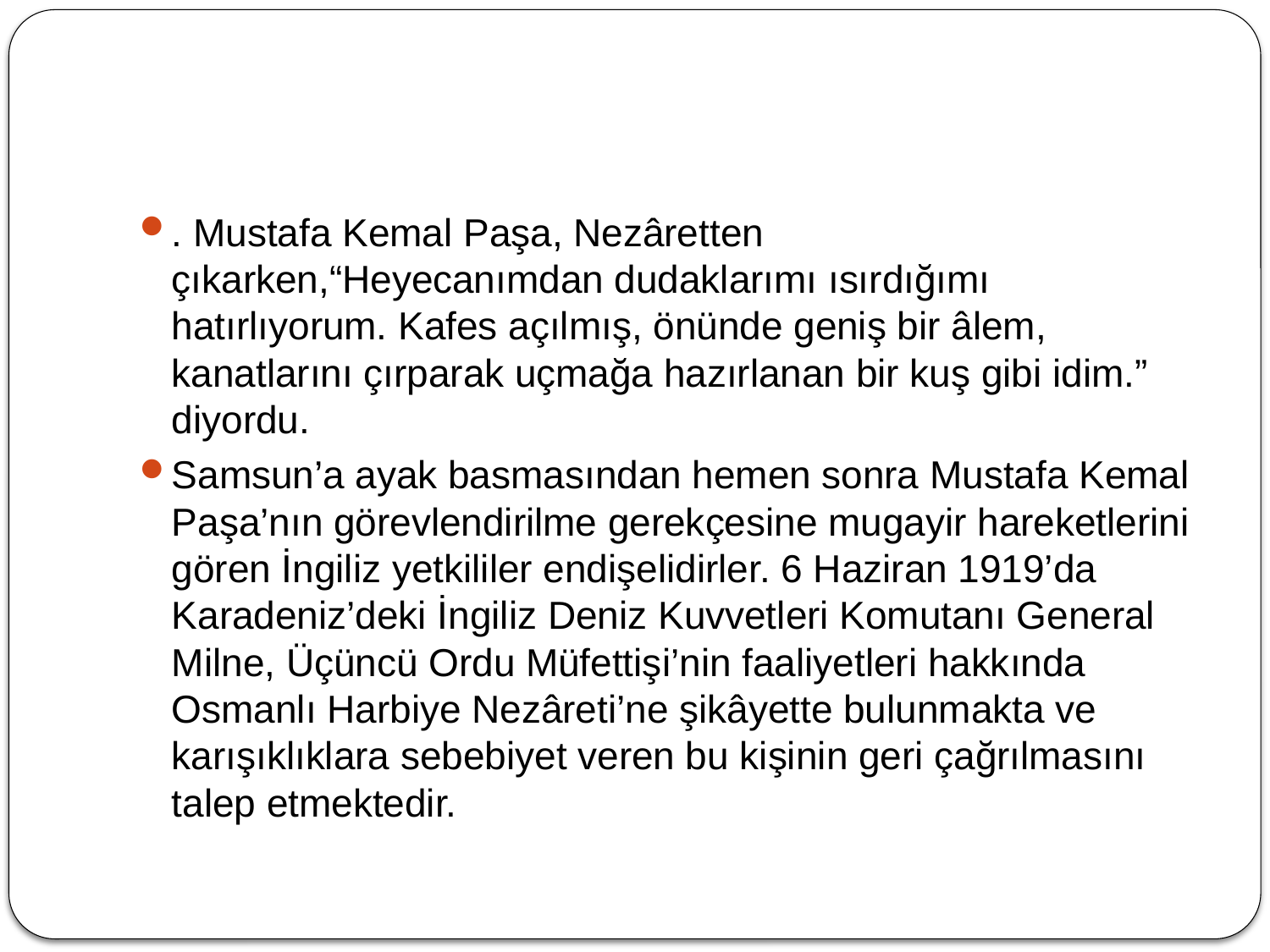

#
. Mustafa Kemal Paşa, Nezâretten çıkarken,“Heyecanımdan dudaklarımı ısırdığımı hatırlıyorum. Kafes açılmış, önünde geniş bir âlem, kanatlarını çırparak uçmağa hazırlanan bir kuş gibi idim.” diyordu.
Samsun’a ayak basmasından hemen sonra Mustafa Kemal Paşa’nın görevlendirilme gerekçesine mugayir hareketlerini gören İngiliz yetkililer endişelidirler. 6 Haziran 1919’da Karadeniz’deki İngiliz Deniz Kuvvetleri Komutanı General Milne, Üçüncü Ordu Müfettişi’nin faaliyetleri hakkında Osmanlı Harbiye Nezâreti’ne şikâyette bulunmakta ve karışıklıklara sebebiyet veren bu kişinin geri çağrılmasını talep etmektedir.